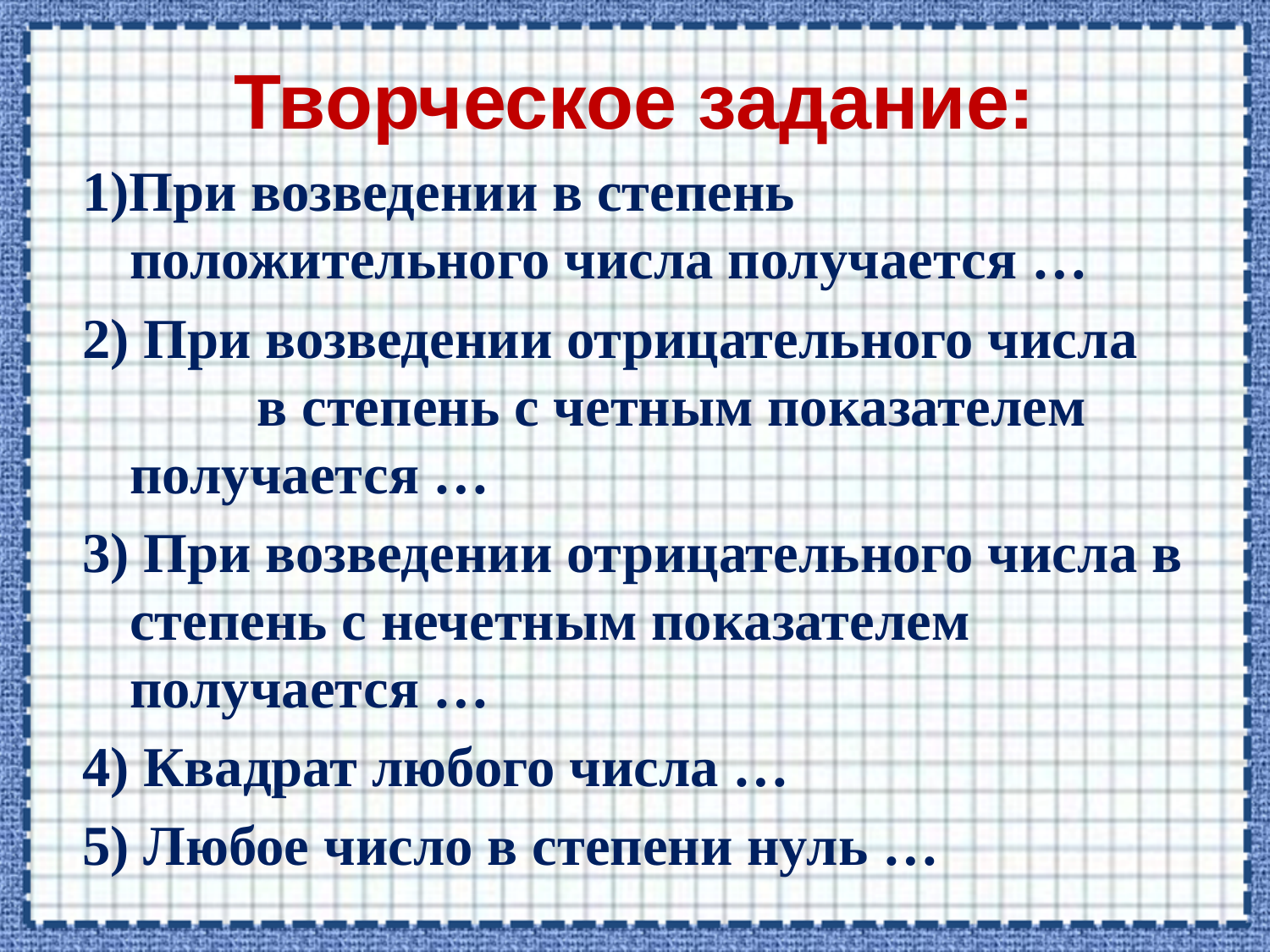

# Творческое задание:
1)При возведении в степень положительного числа получается …
2) При возведении отрицательного числа                в степень с четным показателем получается …
3) При возведении отрицательного числа в степень с нечетным показателем получается …
4) Квадрат любого числа …
5) Любое число в степени нуль …